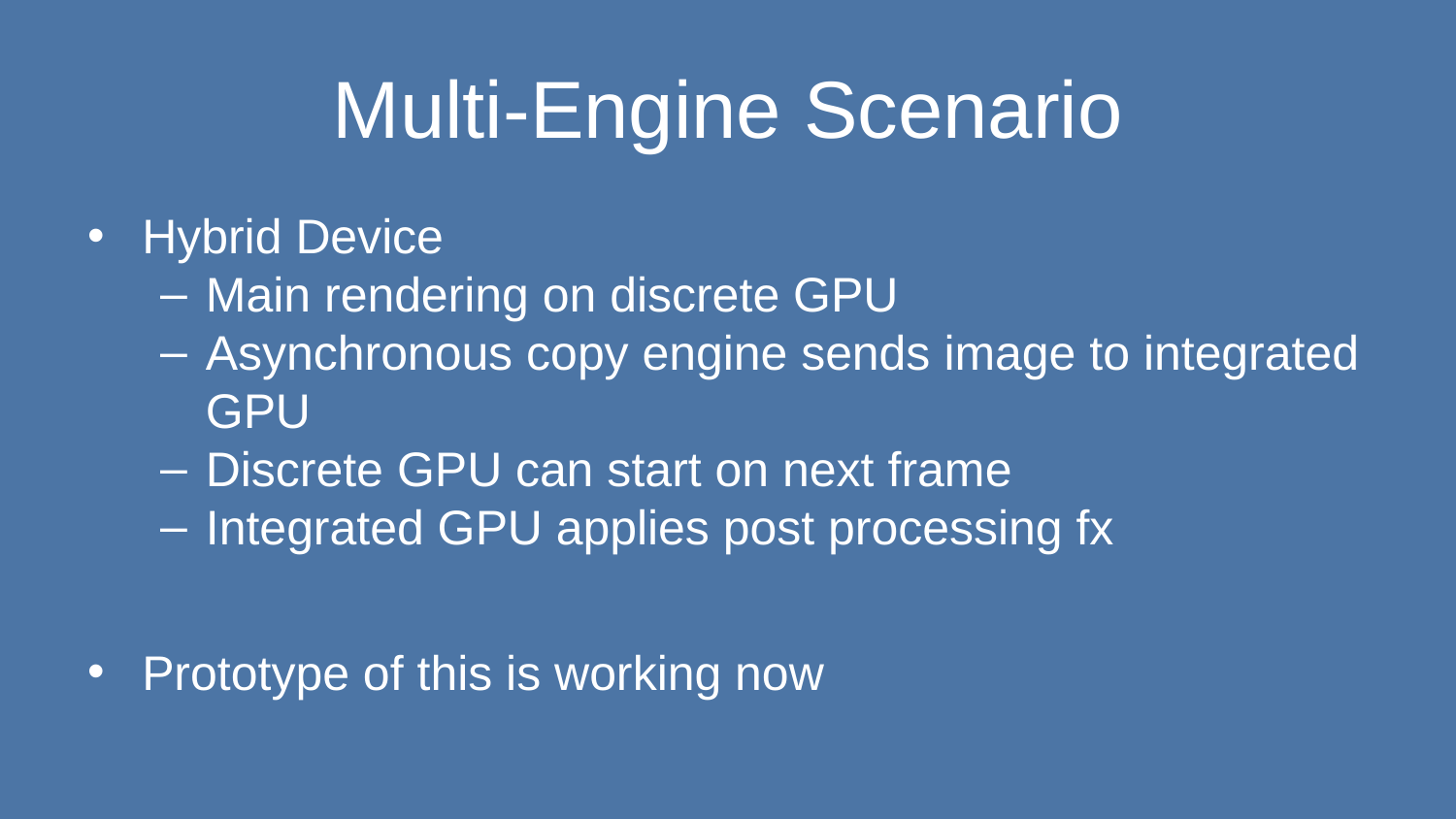

# Multi-Engine Scenario
Hybrid Device
Main rendering on discrete GPU
Asynchronous copy engine sends image to integrated GPU
Discrete GPU can start on next frame
Integrated GPU applies post processing fx

Prototype of this is working now